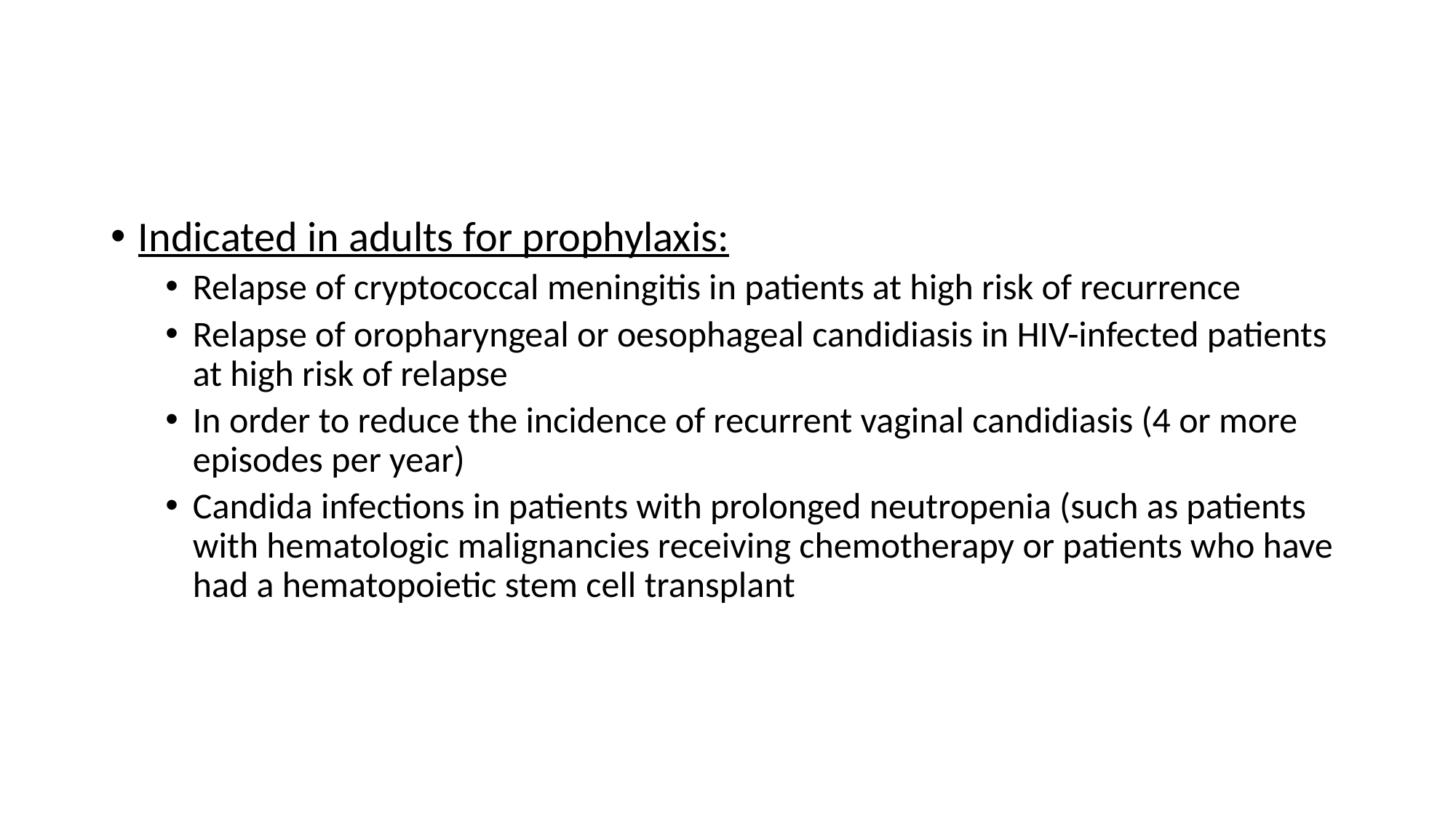

#
Indicated in adults for prophylaxis:
Relapse of cryptococcal meningitis in patients at high risk of recurrence
Relapse of oropharyngeal or oesophageal candidiasis in HIV-infected patients at high risk of relapse
In order to reduce the incidence of recurrent vaginal candidiasis (4 or more episodes per year)
Candida infections in patients with prolonged neutropenia (such as patients with hematologic malignancies receiving chemotherapy or patients who have had a hematopoietic stem cell transplant